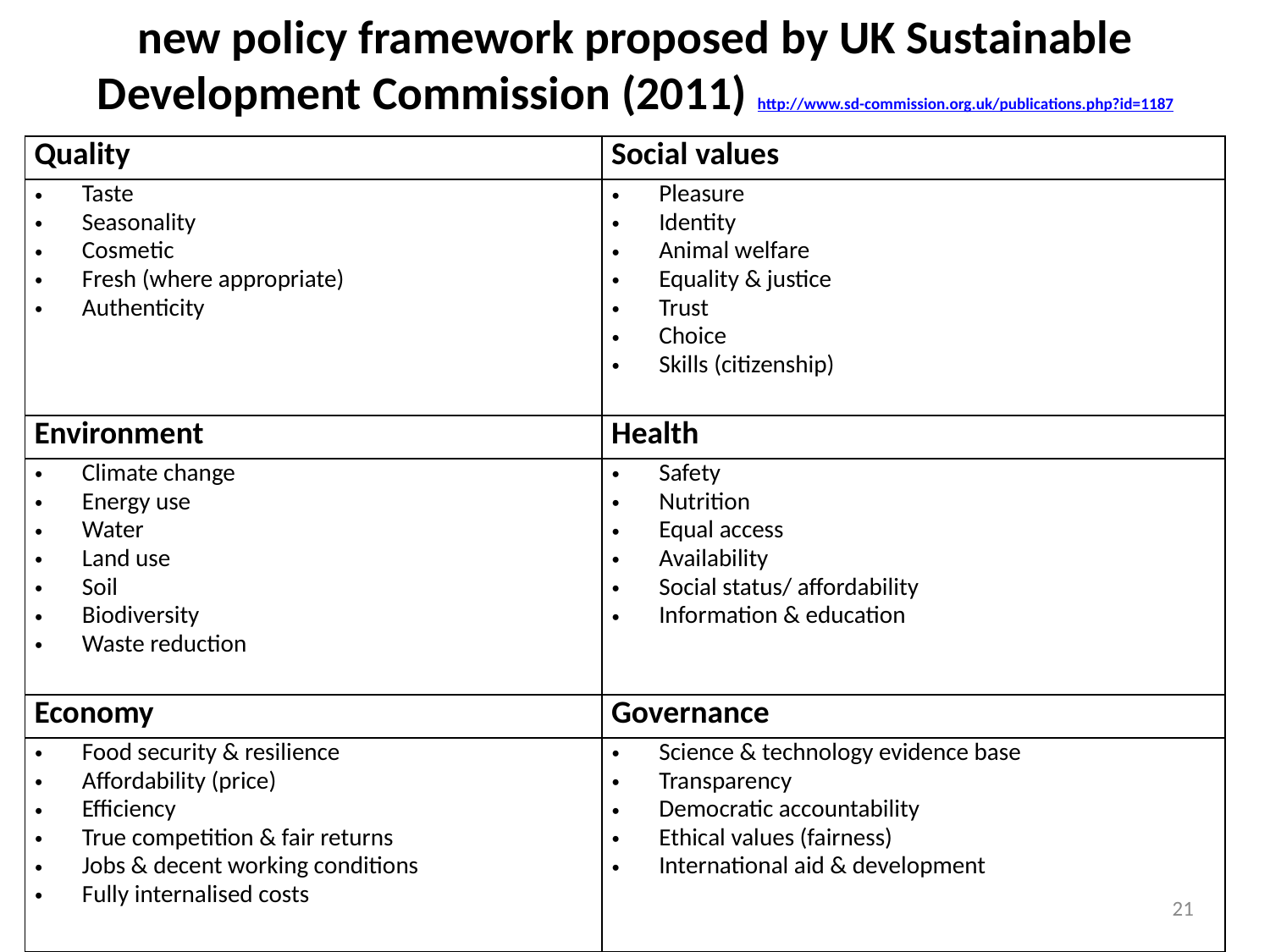

# new policy framework proposed by UK Sustainable Development Commission (2011) http://www.sd-commission.org.uk/publications.php?id=1187
| Quality | Social values |
| --- | --- |
| Taste Seasonality Cosmetic Fresh (where appropriate) Authenticity | Pleasure Identity Animal welfare Equality & justice Trust Choice Skills (citizenship) |
| Environment | Health |
| Climate change Energy use Water Land use Soil Biodiversity Waste reduction | Safety Nutrition Equal access Availability Social status/ affordability Information & education |
| Economy | Governance |
| Food security & resilience Affordability (price) Efficiency True competition & fair returns Jobs & decent working conditions Fully internalised costs | Science & technology evidence base Transparency Democratic accountability Ethical values (fairness) International aid & development |
21